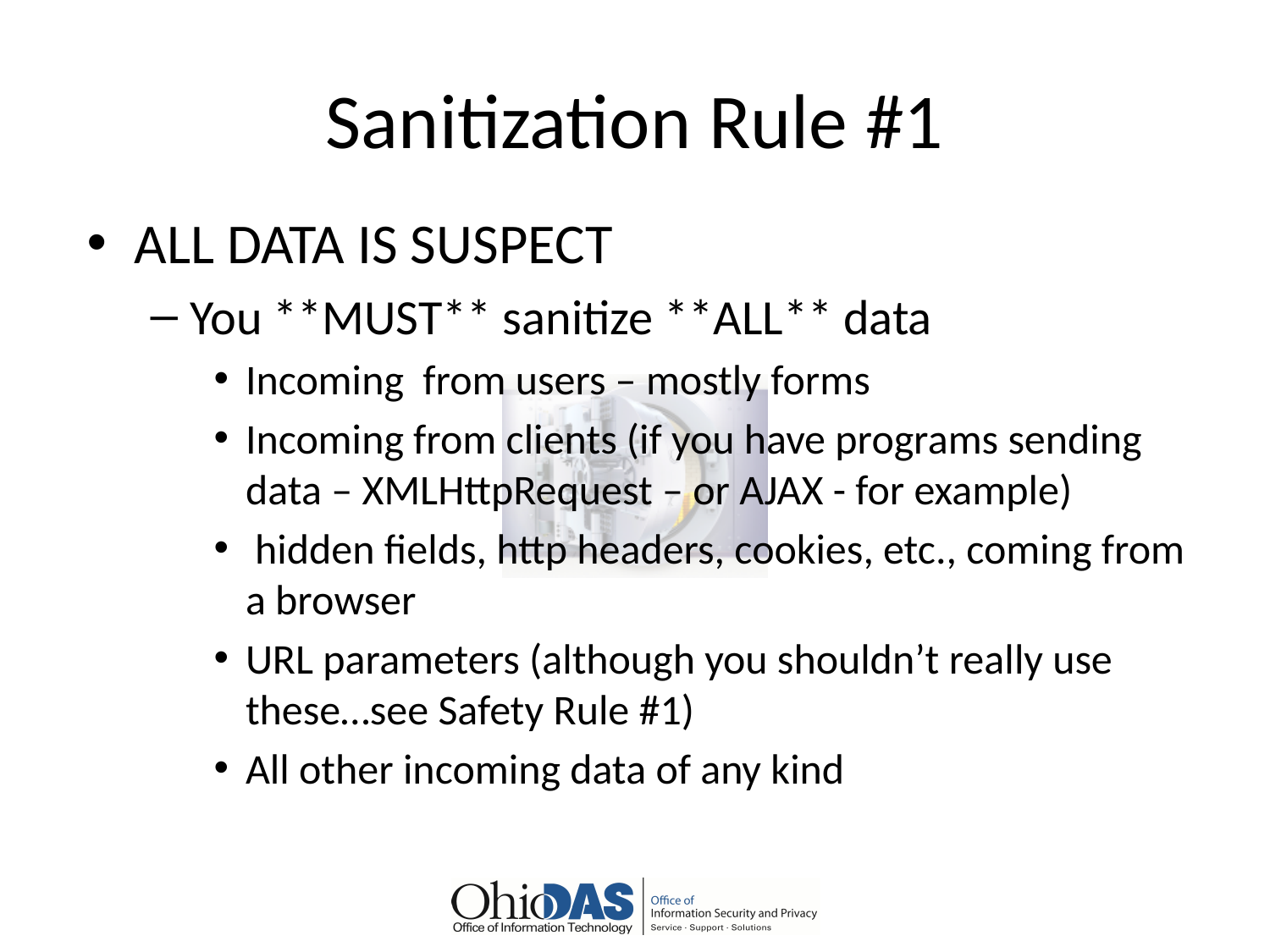

# Sanitization Rule #1
ALL DATA IS SUSPECT
You **MUST** sanitize **ALL** data
Incoming  from users – mostly forms
Incoming from clients (if you have programs sending data – XMLHttpRequest – or AJAX - for example)
 hidden fields, http headers, cookies, etc., coming from a browser
URL parameters (although you shouldn’t really use these…see Safety Rule #1)
All other incoming data of any kind